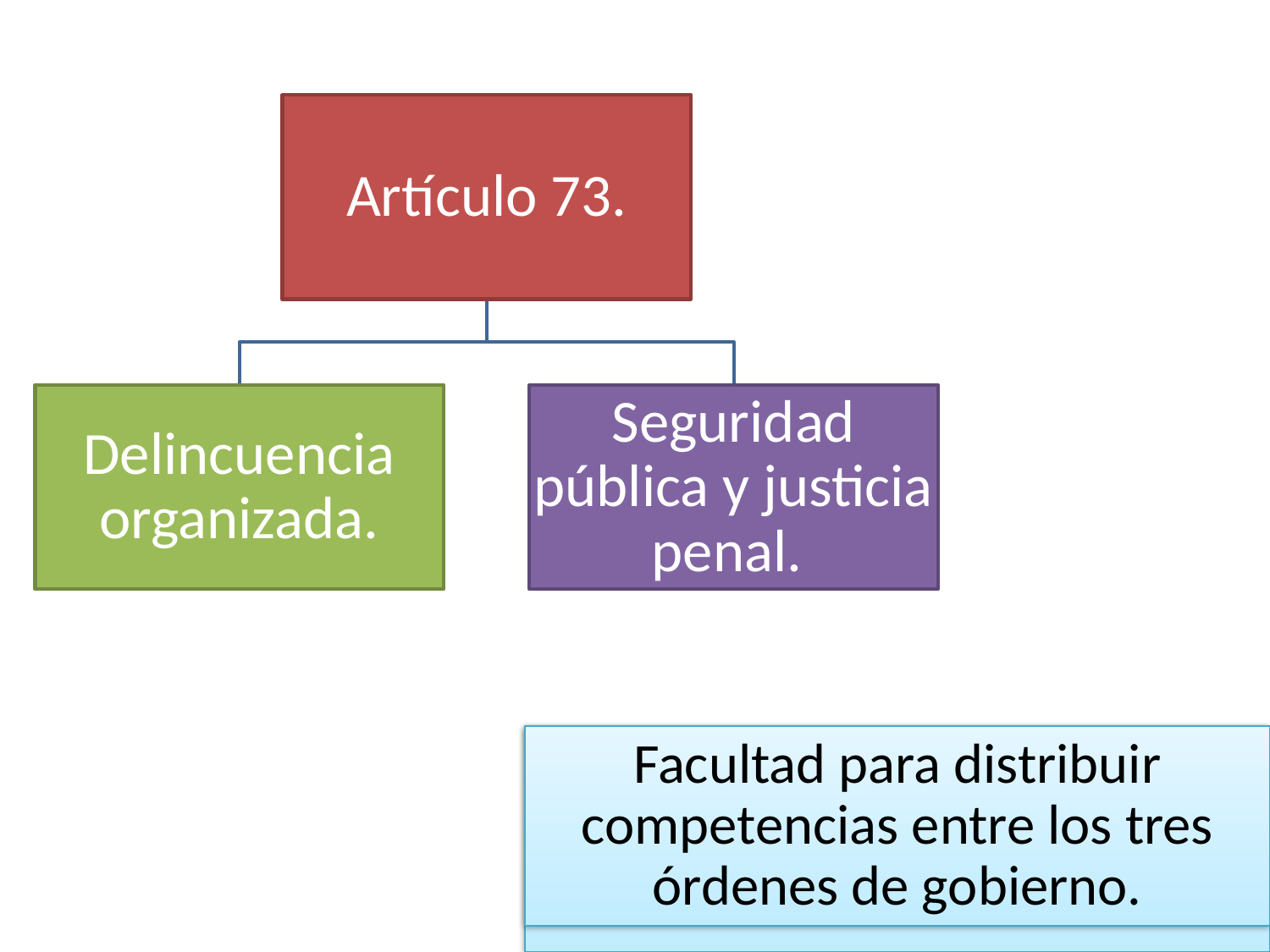

Artículo 73.
Delincuencia organizada.
Seguridad pública y justicia penal.

Facultad para distribuir competencias entre los tres órdenes de gobierno.